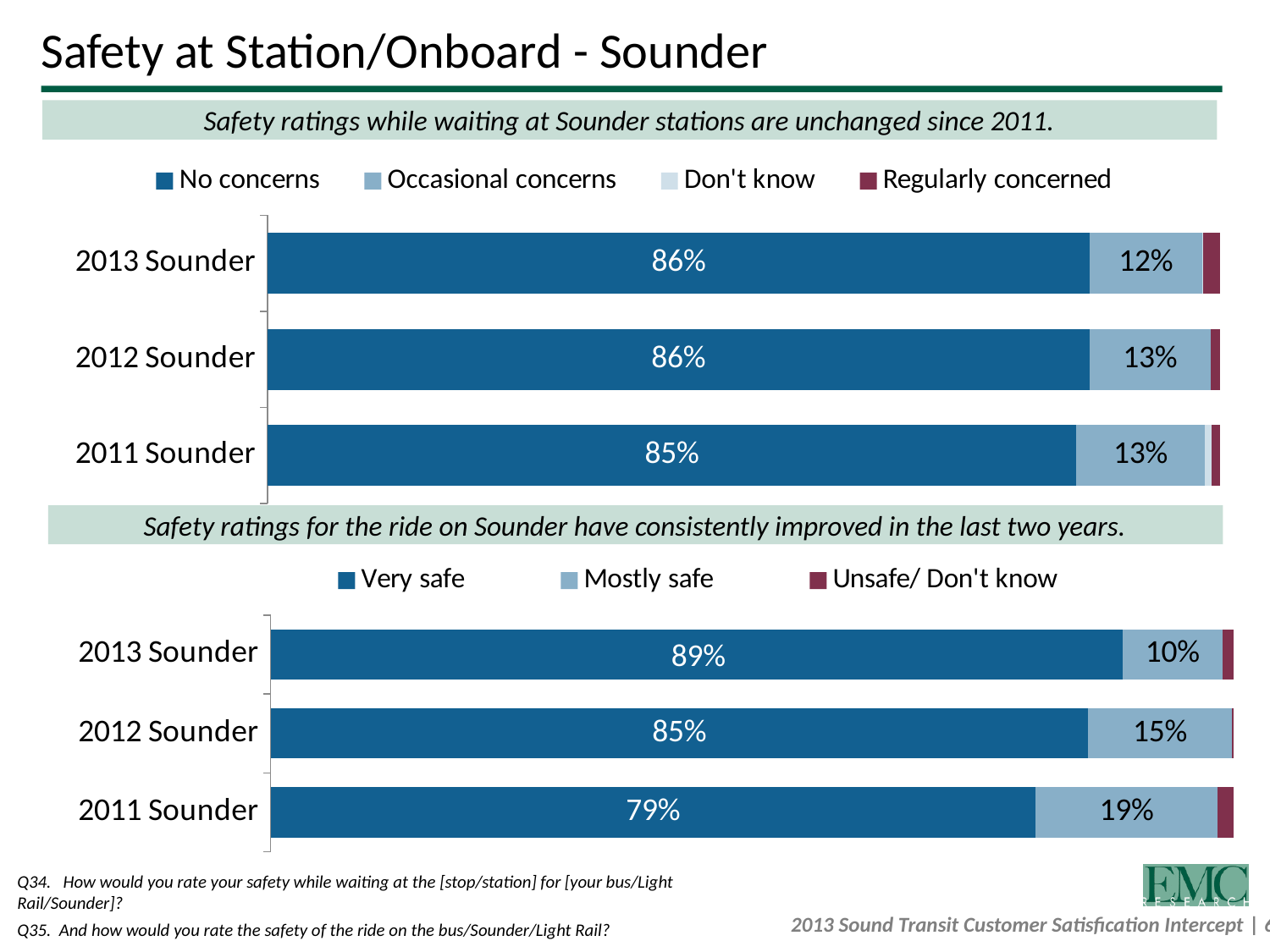

# Safety at Station/Onboard - Sounder
Safety ratings while waiting at Sounder stations are unchanged since 2011.

### Chart

| Category | No concerns | Occasional concerns | Don't know | Regularly concerned |
|---|---|---|---|---|
| 2013 Sounder | 0.8635121692535473 | 0.11798042830086537 | 0.0009414808793625851 | 0.017565921566228618 |
| 2012 Sounder | 0.8631633242623421 | 0.1271498700102852 | 0.0 | 0.009686805727372636 |
| 2011 Sounder | 0.8495515873535244 | 0.13464881816174118 | 0.007583891173104024 | 0.008215703311630913 |
Safety ratings for the ride on Sounder have consistently improved in the last two years.

### Chart

| Category | Very safe | Mostly safe | Unsafe/ Don't know |
|---|---|---|---|
| 2013 Sounder | 0.8884666441656073 | 0.10405475872273869 | 0.011305645553267851 |
| 2012 Sounder | 0.8490887321767795 | 0.14957572248927278 | 0.001335545333947507 |
| 2011 Sounder | 0.7947852583678771 | 0.18886084775754275 | 0.016353893874580812 |
Q34.   How would you rate your safety while waiting at the [stop/station] for [your bus/Light Rail/Sounder]?
Q35.  And how would you rate the safety of the ride on the bus/Sounder/Light Rail?